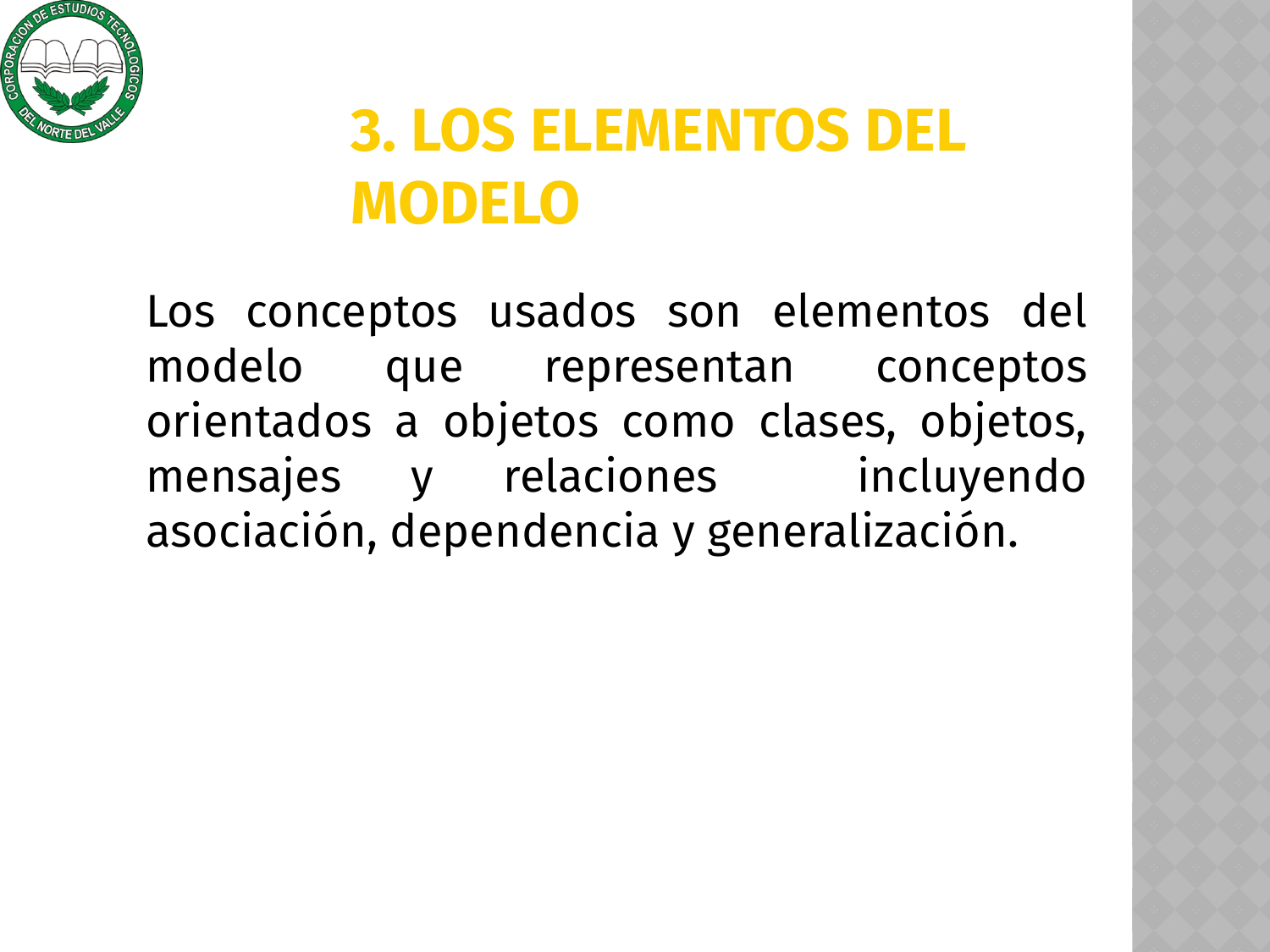

# 3. Los Elementos del Modelo
	Los conceptos usados son elementos del modelo que representan conceptos orientados a objetos como clases, objetos, mensajes y relaciones  incluyendo asociación, dependencia y generalización.